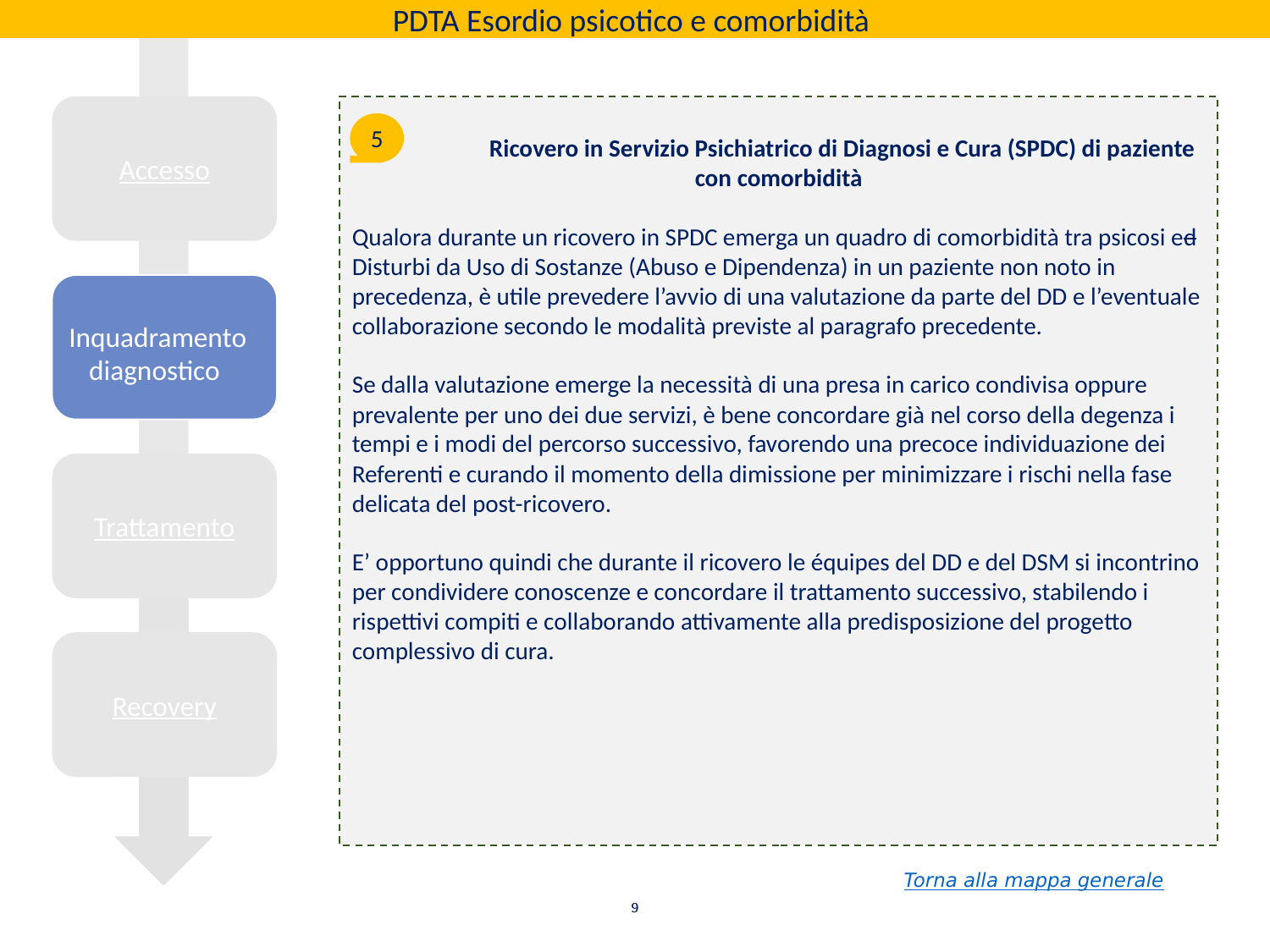

PDTA Esordio psicotico e comorbidità

Accesso

	Ricovero in Servizio Psichiatrico di Diagnosi e Cura (SPDC) di paziente con comorbidità

Qualora durante un ricovero in SPDC emerga un quadro di comorbidità tra psicosi ed Disturbi da Uso di Sostanze (Abuso e Dipendenza) in un paziente non noto in precedenza, è utile prevedere l’avvio di una valutazione da parte del DD e l’eventuale collaborazione secondo le modalità previste al paragrafo precedente.

Se dalla valutazione emerge la necessità di una presa in carico condivisa oppure prevalente per uno dei due servizi, è bene concordare già nel corso della degenza i tempi e i modi del percorso successivo, favorendo una precoce individuazione dei Referenti e curando il momento della dimissione per minimizzare i rischi nella fase delicata del post-ricovero.

E’ opportuno quindi che durante il ricovero le équipes del DD e del DSM si incontrino per condividere conoscenze e concordare il trattamento successivo, stabilendo i rispettivi compiti e collaborando attivamente alla predisposizione del progetto complessivo di cura.
5
Inquadramento diagnostico
Trattamento
Recovery
Torna alla mappa generale